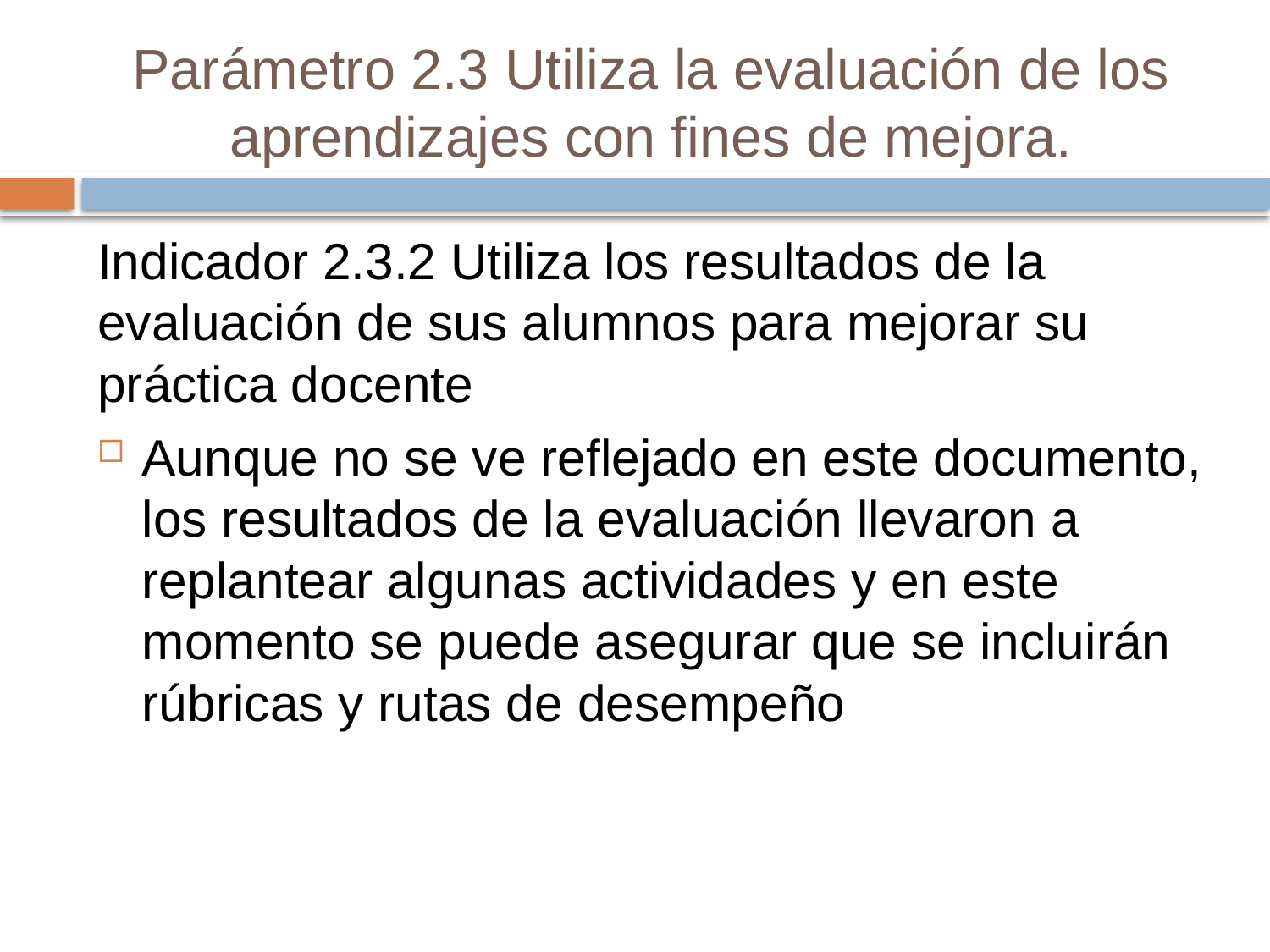

# Parámetro 2.3 Utiliza la evaluación de los aprendizajes con fines de mejora.
Indicador 2.3.2 Utiliza los resultados de la evaluación de sus alumnos para mejorar su práctica docente
Aunque no se ve reflejado en este documento, los resultados de la evaluación llevaron a replantear algunas actividades y en este momento se puede asegurar que se incluirán rúbricas y rutas de desempeño